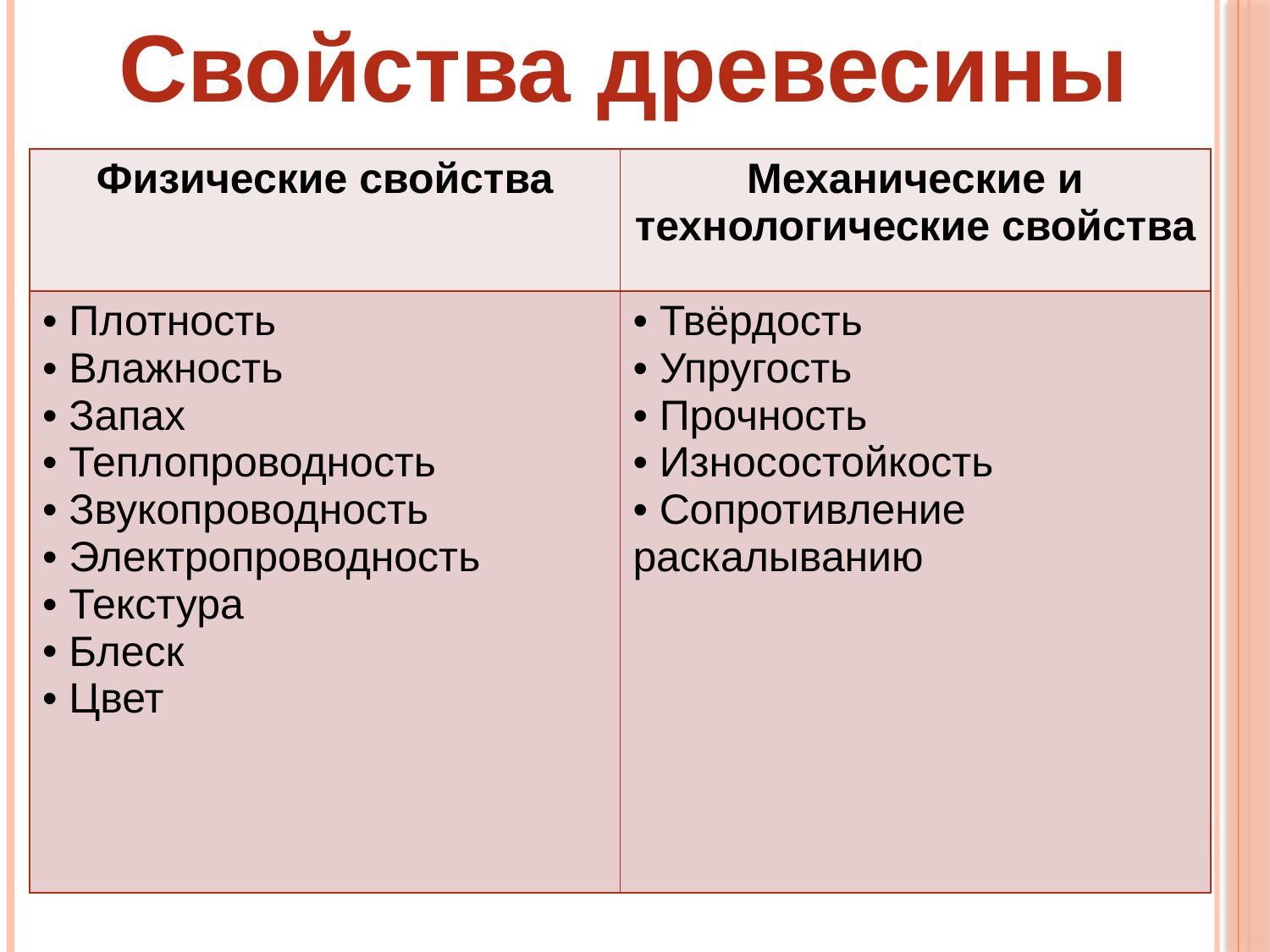

Свойства древесины
| Физические свойства | Механические и технологические свойства |
| --- | --- |
| Плотность Влажность Запах Теплопроводность Звукопроводность Электропроводность Текстура Блеск Цвет | Твёрдость Упругость Прочность Износостойкость Сопротивление раскалыванию |